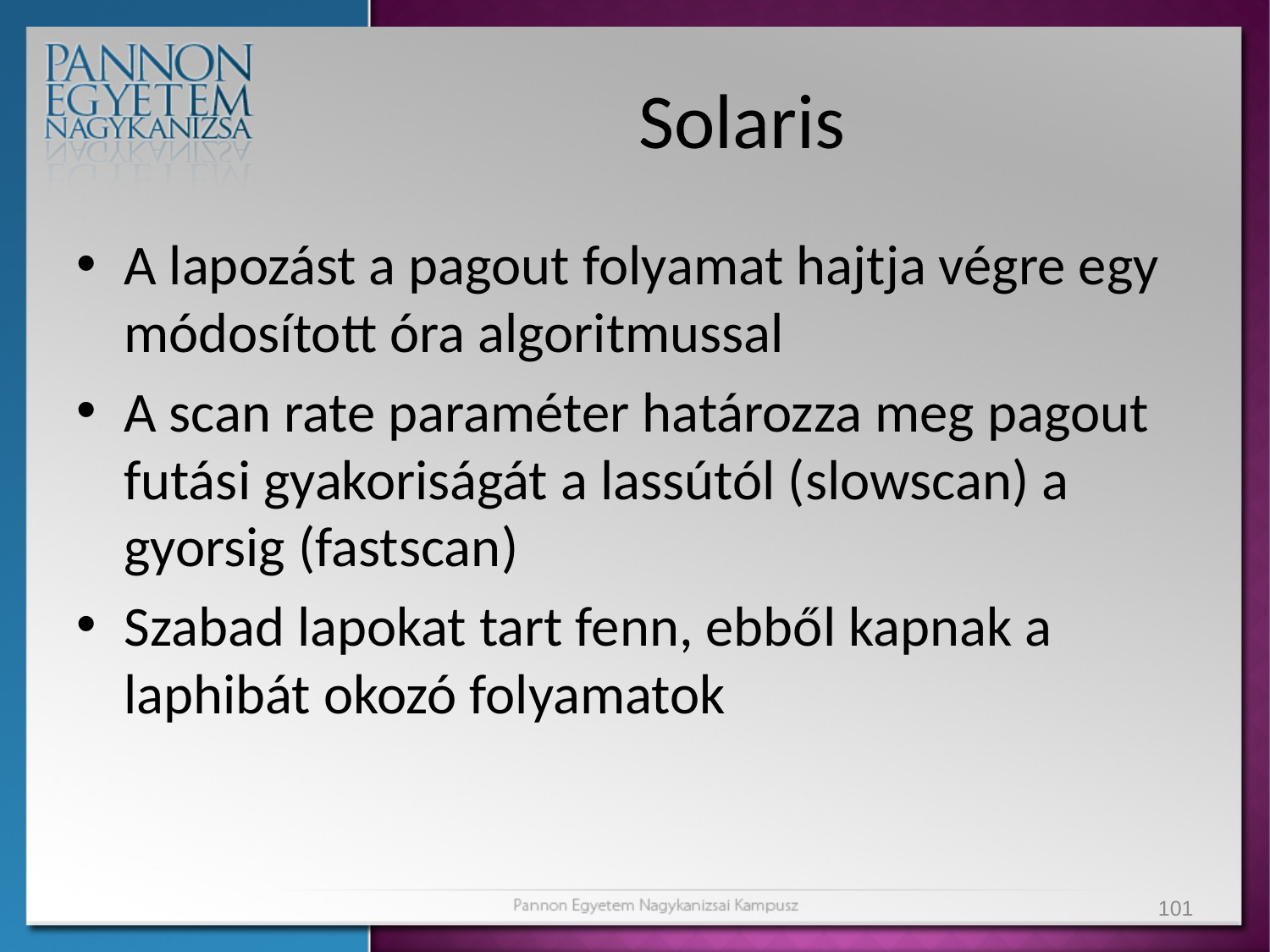

# Solaris
A lapozást a pagout folyamat hajtja végre egy módosított óra algoritmussal
A scan rate paraméter határozza meg pagout futási gyakoriságát a lassútól (slowscan) a gyorsig (fastscan)
Szabad lapokat tart fenn, ebből kapnak a laphibát okozó folyamatok
101